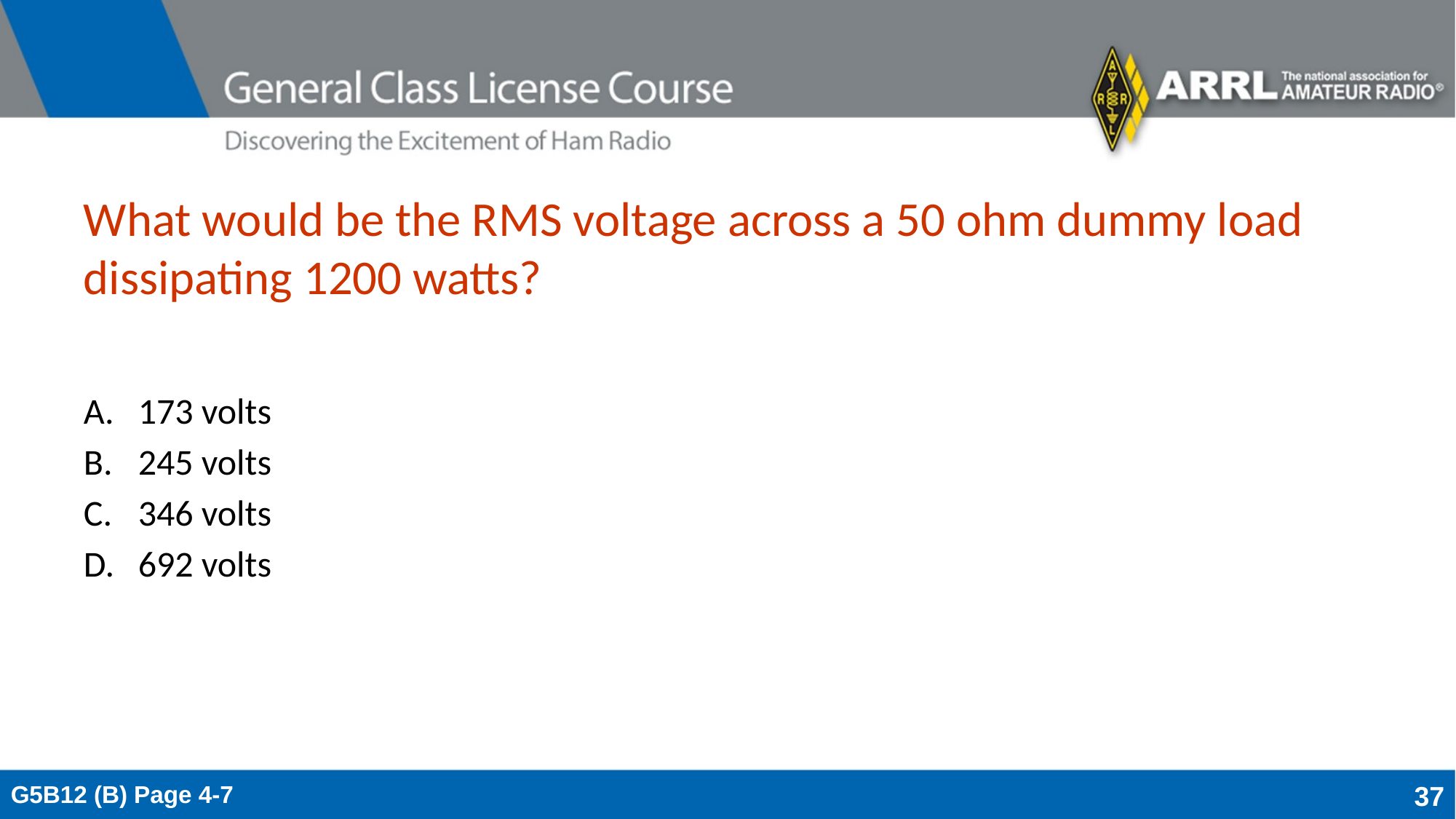

# What would be the RMS voltage across a 50 ohm dummy load dissipating 1200 watts?
173 volts
245 volts
346 volts
692 volts
G5B12 (B) Page 4-7
37